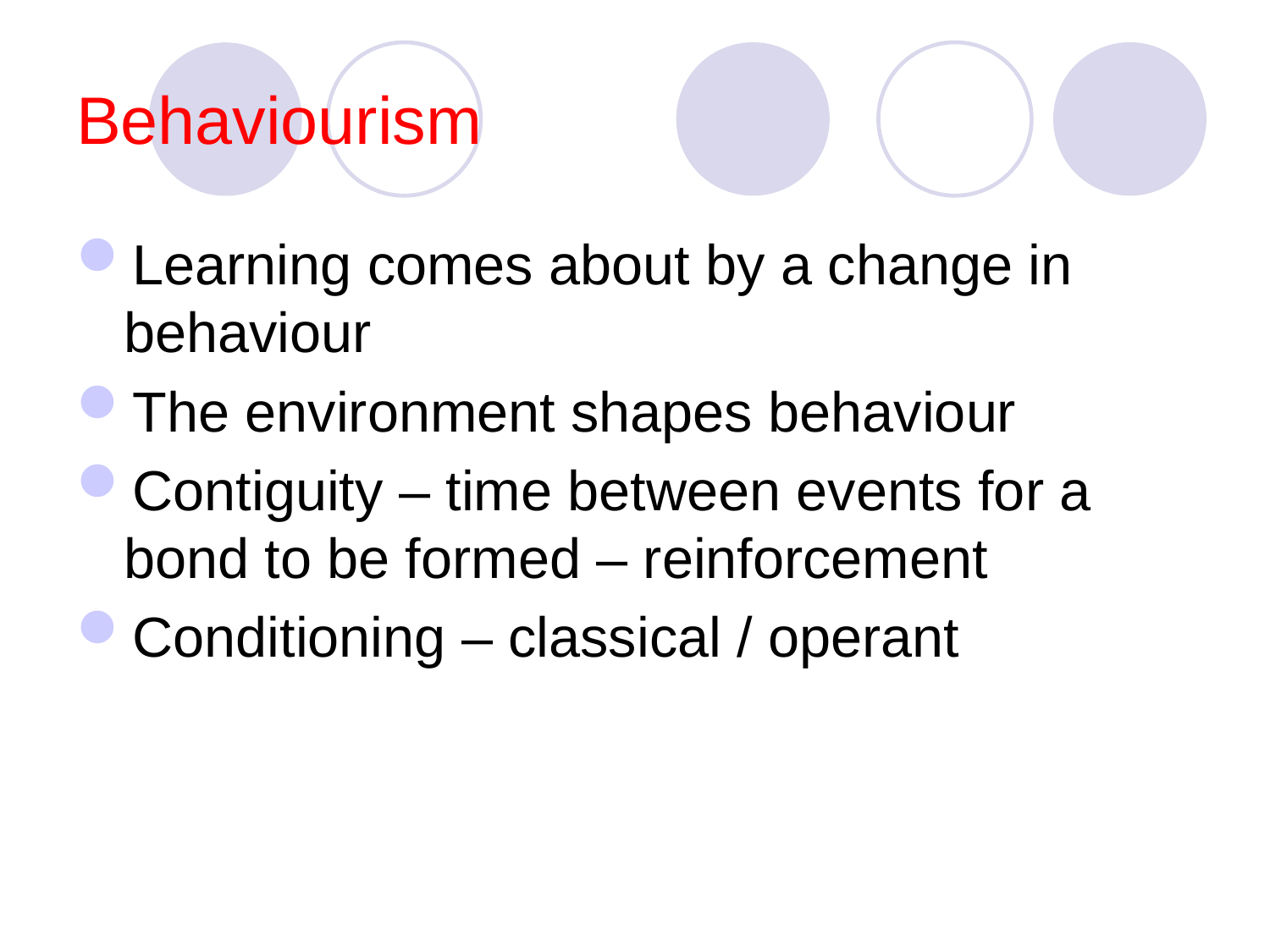

# Behaviourism
Learning comes about by a change in behaviour
The environment shapes behaviour
Contiguity – time between events for a bond to be formed – reinforcement
Conditioning – classical / operant